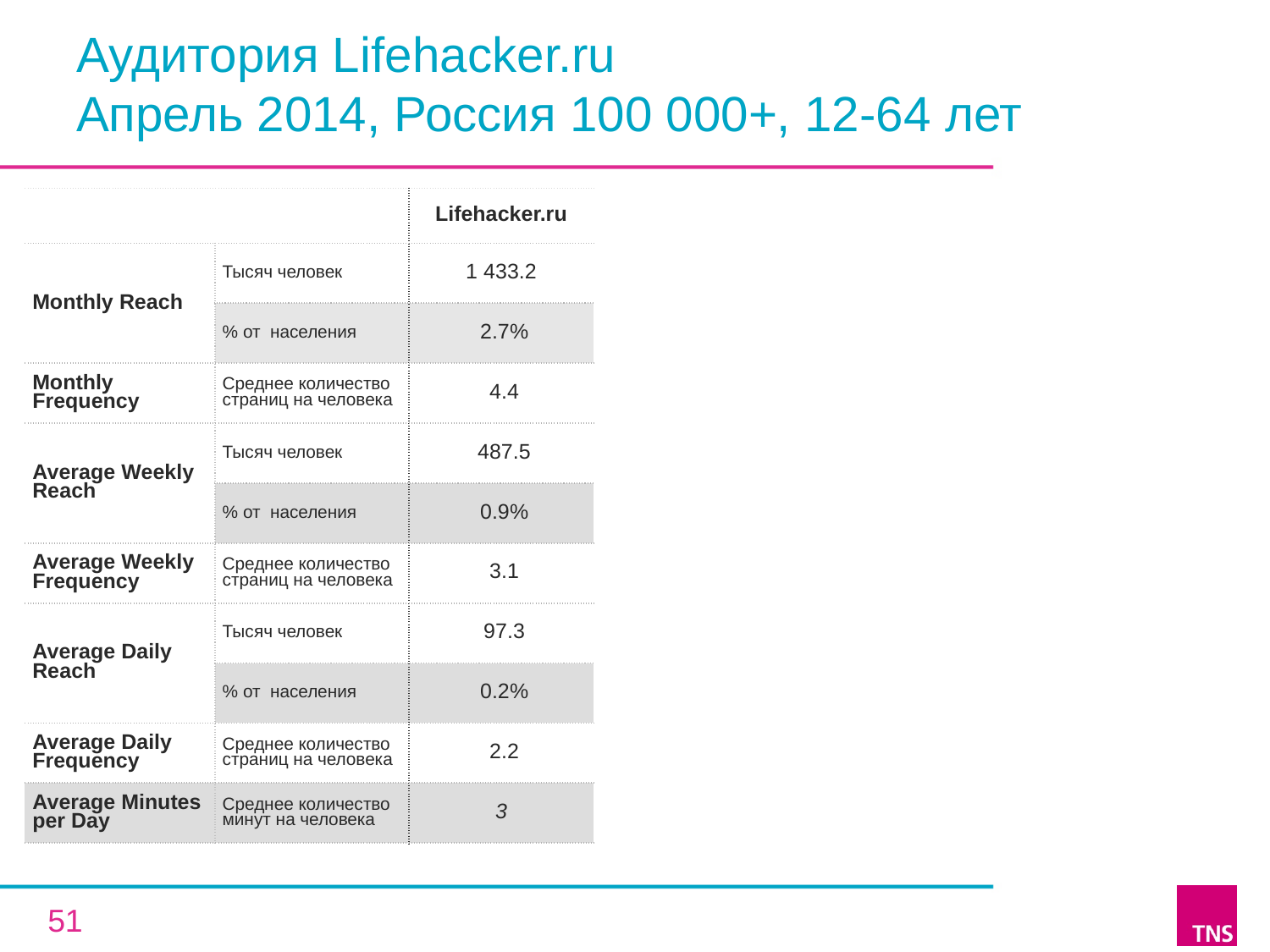

# Аудитория Lifehacker.ru Апрель 2014, Россия 100 000+, 12-64 лет
|  |  | Lifehacker.ru |
| --- | --- | --- |
| Monthly Reach | Тысяч человек | 1 433.2 |
|  | % от населения | 2.7% |
| Monthly Frequency | Среднее количество страниц на человека | 4.4 |
| Average Weekly Reach | Тысяч человек | 487.5 |
|  | % от населения | 0.9% |
| Average Weekly Frequency | Среднее количество страниц на человека | 3.1 |
| Average Daily Reach | Тысяч человек | 97.3 |
|  | % от населения | 0.2% |
| Average Daily Frequency | Среднее количество страниц на человека | 2.2 |
| Average Minutes per Day | Среднее количество минут на человека | 3 |

51